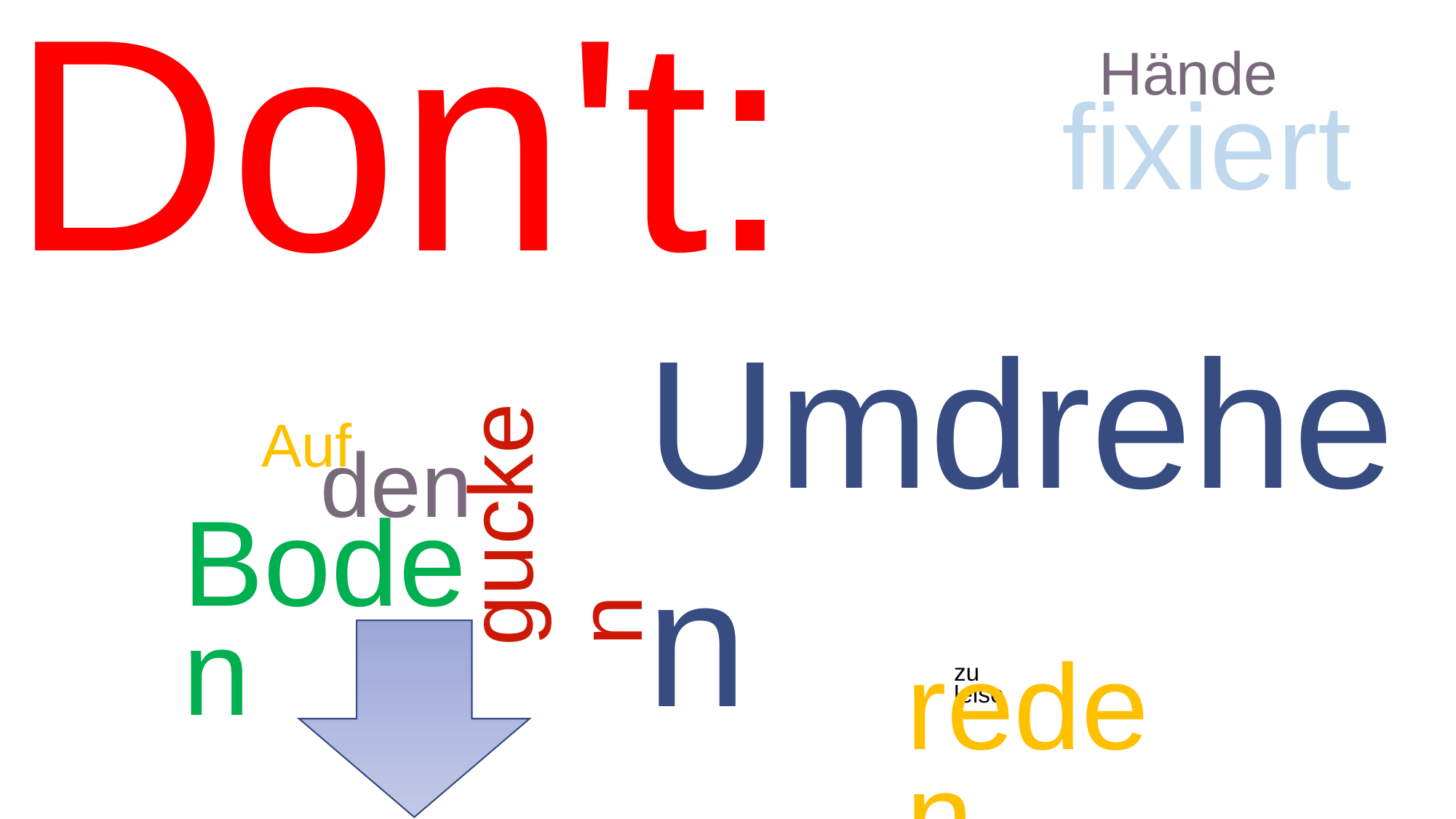

Don't:
Hände
fixiert
Umdrehen
Auf
den
gucken
Boden

reden
zu leise